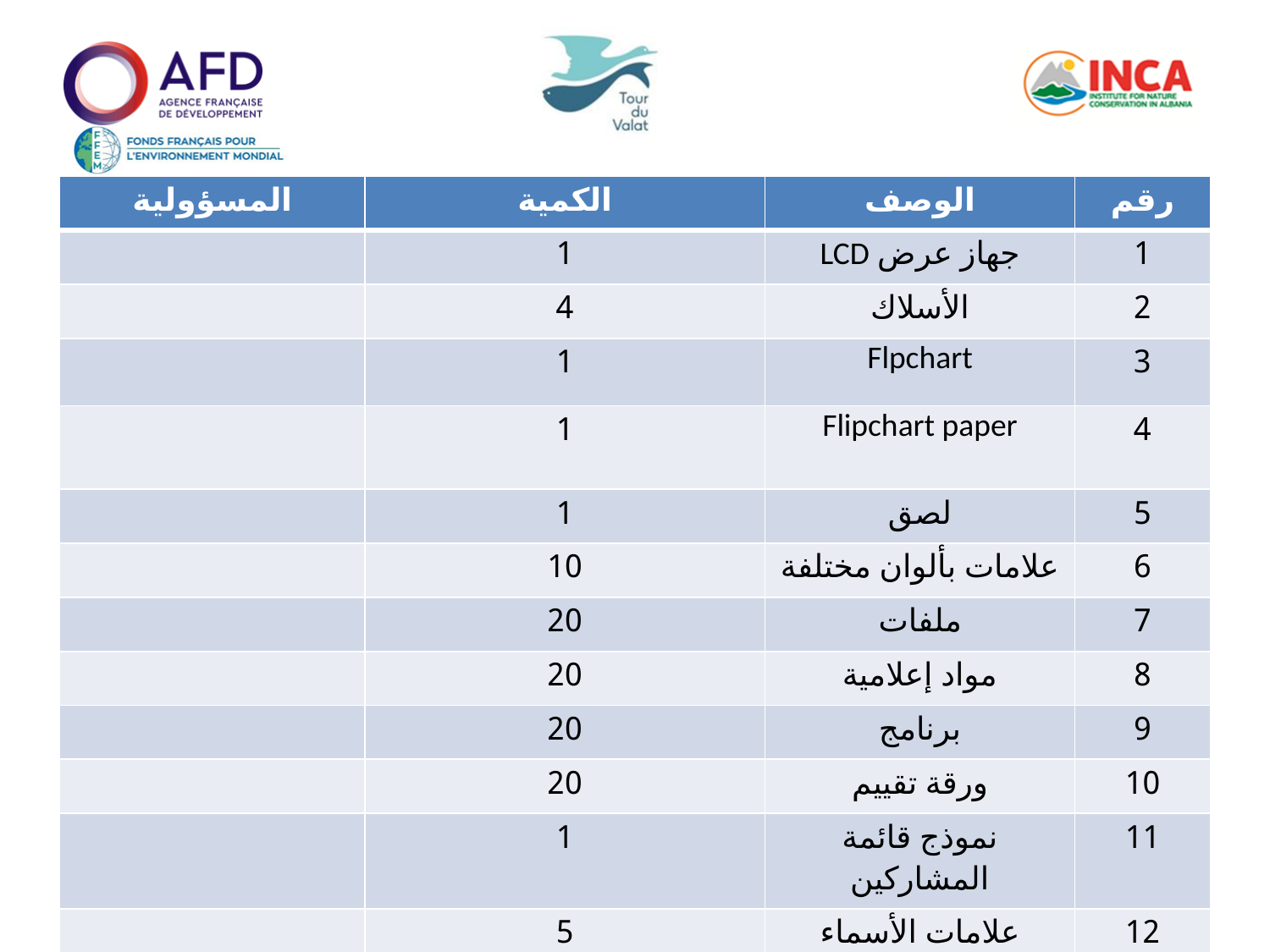

| المسؤولية | الكمية | الوصف | رقم |
| --- | --- | --- | --- |
|  | 1 | جهاز عرض LCD | 1 |
|  | 4 | الأسلاك | 2 |
|  | 1 | Flpchart | 3 |
|  | 1 | Flipchart paper | 4 |
|  | 1 | لصق | 5 |
|  | 10 | علامات بألوان مختلفة | 6 |
|  | 20 | ملفات | 7 |
|  | 20 | مواد إعلامية | 8 |
|  | 20 | برنامج | 9 |
|  | 20 | ورقة تقييم | 10 |
|  | 1 | نموذج قائمة المشاركين | 11 |
|  | 5 | علامات الأسماء | 12 |
| .... | ........ | ...... | ....... |
Tirana training , 9-11/10/2019
19